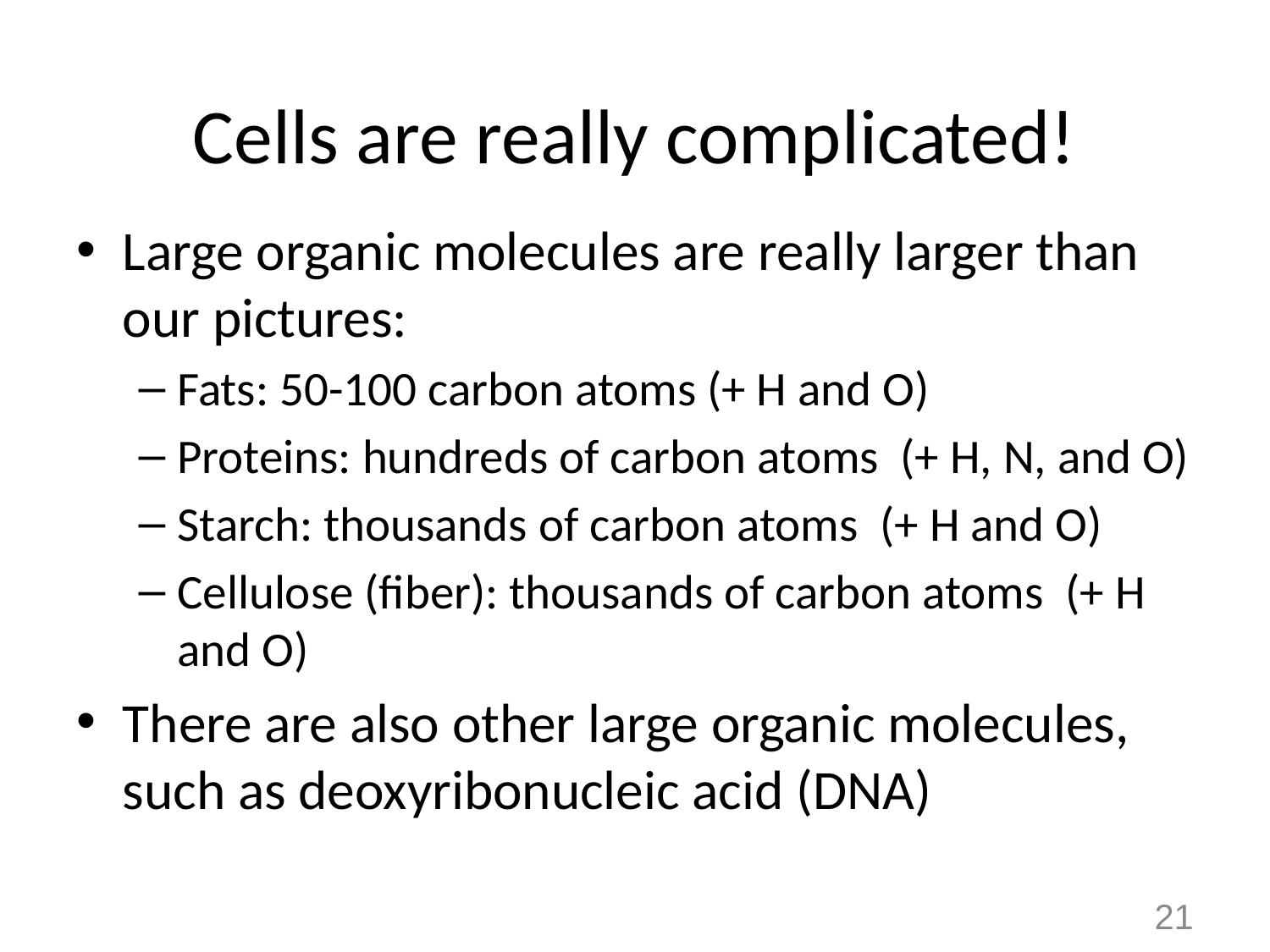

# Cells are really complicated!
Large organic molecules are really larger than our pictures:
Fats: 50-100 carbon atoms (+ H and O)
Proteins: hundreds of carbon atoms  (+ H, N, and O)
Starch: thousands of carbon atoms  (+ H and O)
Cellulose (fiber): thousands of carbon atoms  (+ H and O)
There are also other large organic molecules, such as deoxyribonucleic acid (DNA)
21